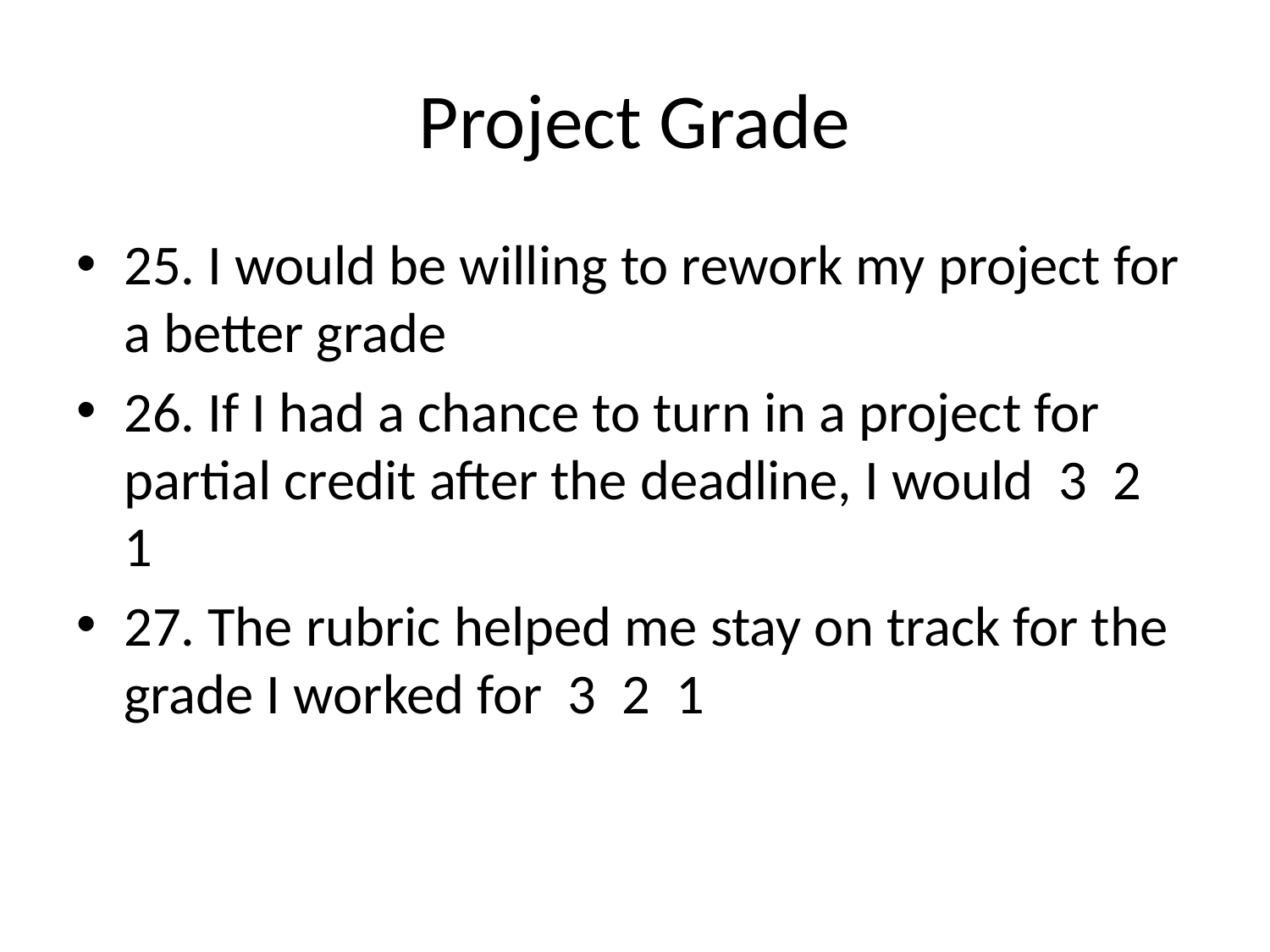

# Project Grade
25. I would be willing to rework my project for a better grade
26. If I had a chance to turn in a project for partial credit after the deadline, I would  3  2  1
27. The rubric helped me stay on track for the grade I worked for  3  2  1